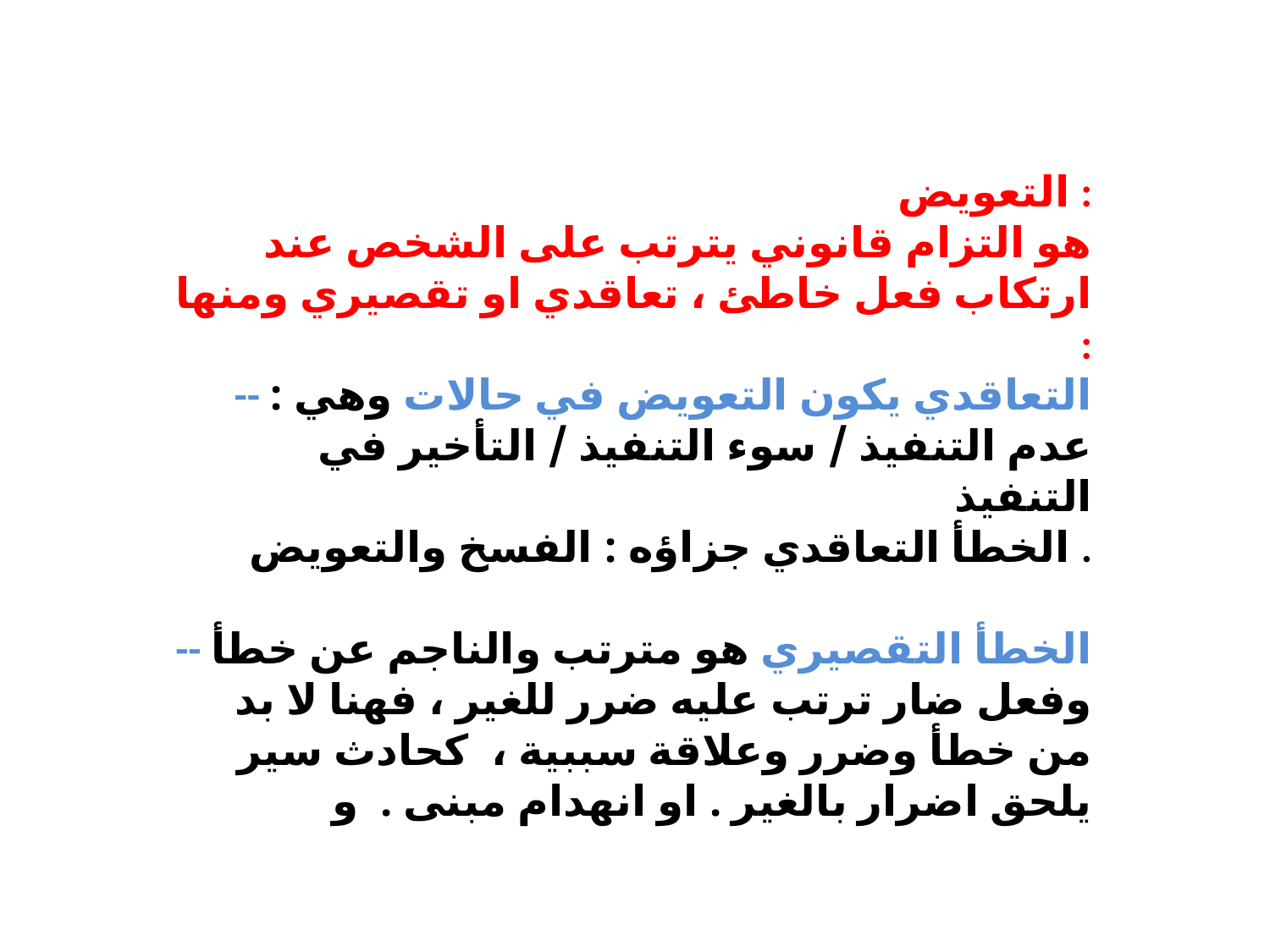

التعويض :
هو التزام قانوني يترتب على الشخص عند ارتكاب فعل خاطئ ، تعاقدي او تقصيري ومنها :
-- التعاقدي يكون التعويض في حالات وهي : عدم التنفيذ / سوء التنفيذ / التأخير في التنفيذ
الخطأ التعاقدي جزاؤه : الفسخ والتعويض .

-- الخطأ التقصيري هو مترتب والناجم عن خطأ وفعل ضار ترتب عليه ضرر للغير ، فهنا لا بد من خطأ وضرر وعلاقة سببية ،  كحادث سير يلحق اضرار بالغير . او انهدام مبنى .  و